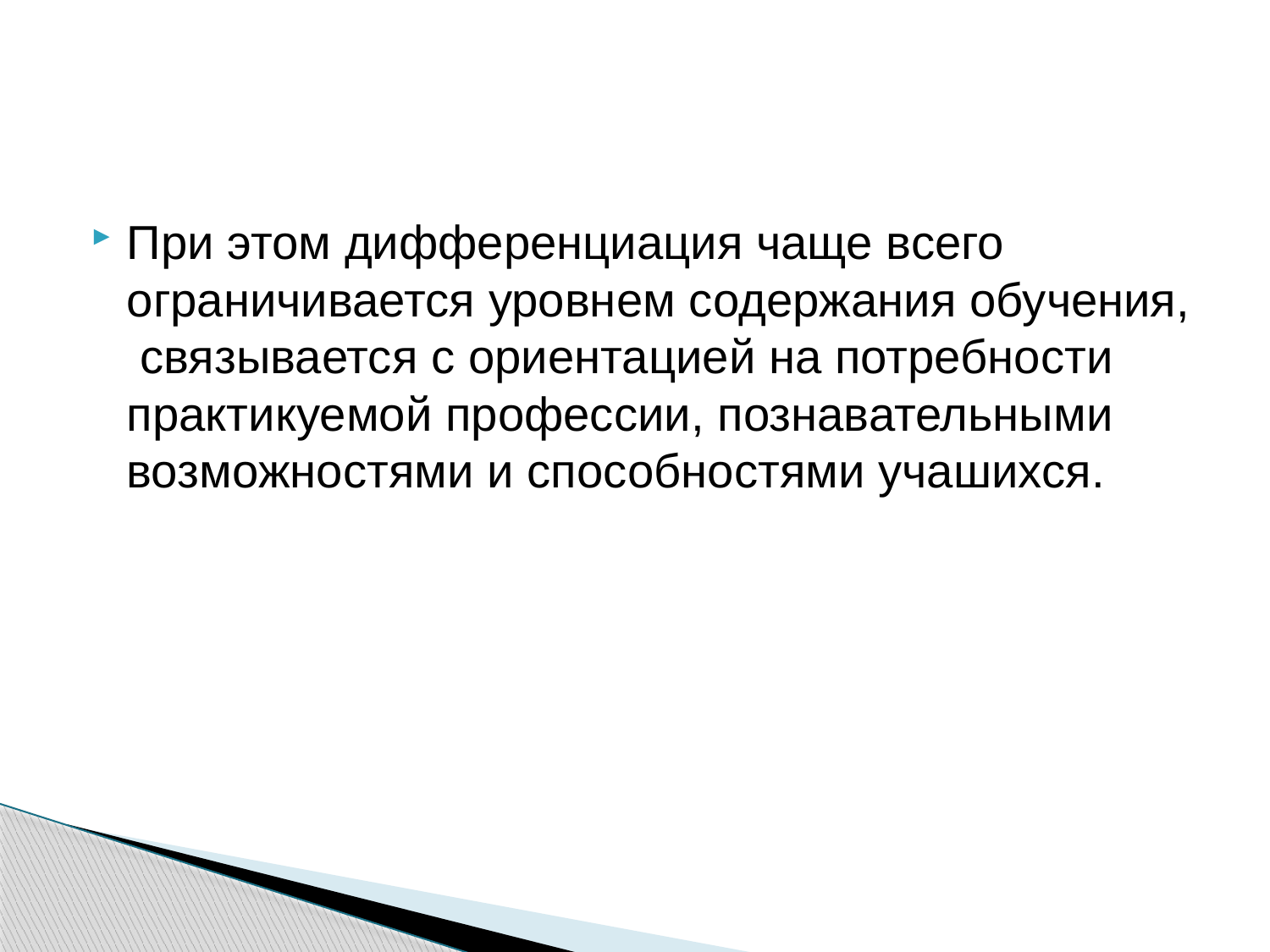

#
При этом дифференциация чаще всего ограничивается уровнем содержания обучения,  связывается с ориентацией на потребности практикуемой профессии, познавательными возможностями и способностями учашихся.